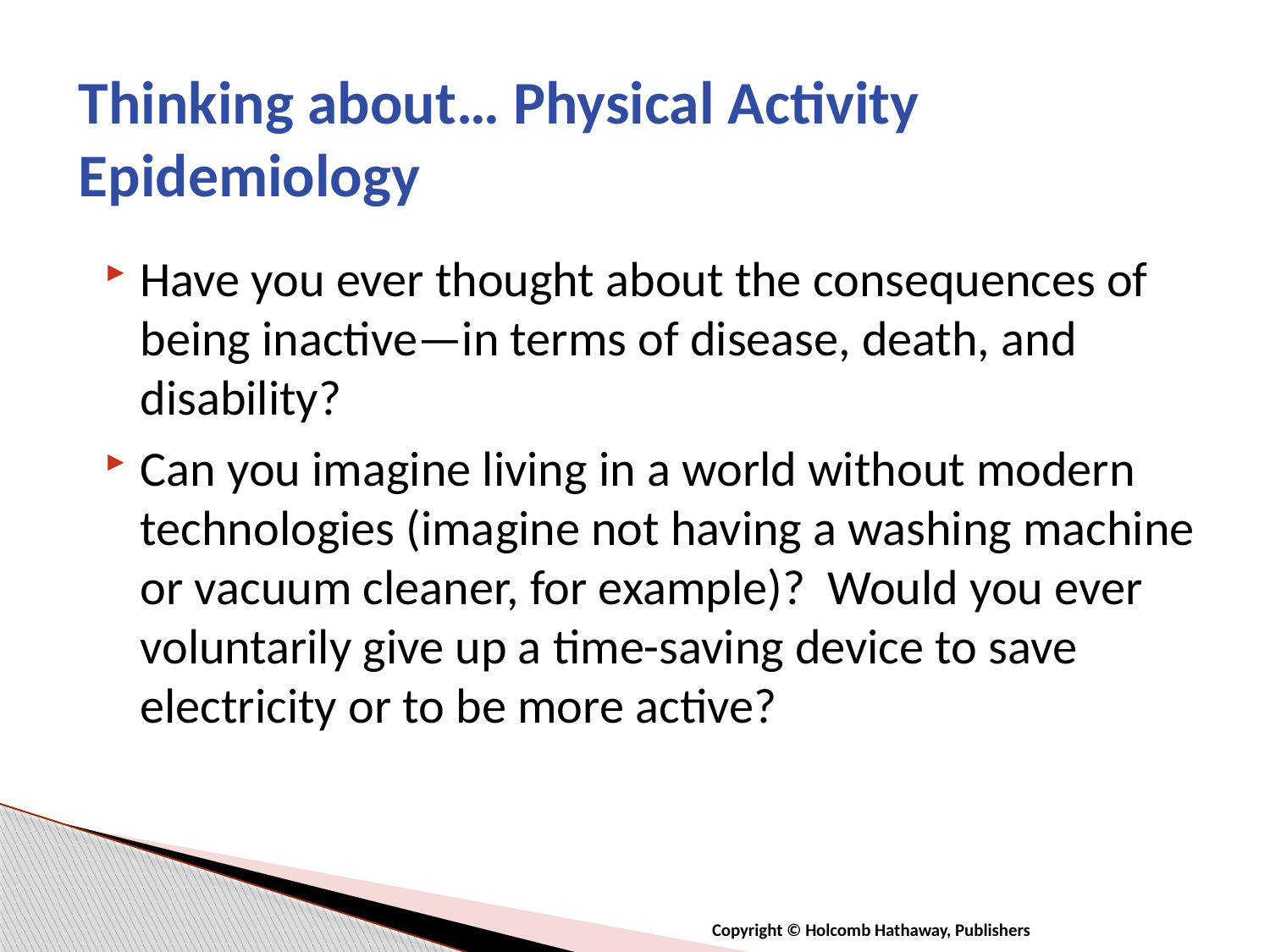

# Thinking about… Physical Activity Epidemiology
Have you ever thought about the consequences of being inactive—in terms of disease, death, and disability?
Can you imagine living in a world without modern technologies (imagine not having a washing machine or vacuum cleaner, for example)?  Would you ever voluntarily give up a time-saving device to save electricity or to be more active?
Copyright © Holcomb Hathaway, Publishers